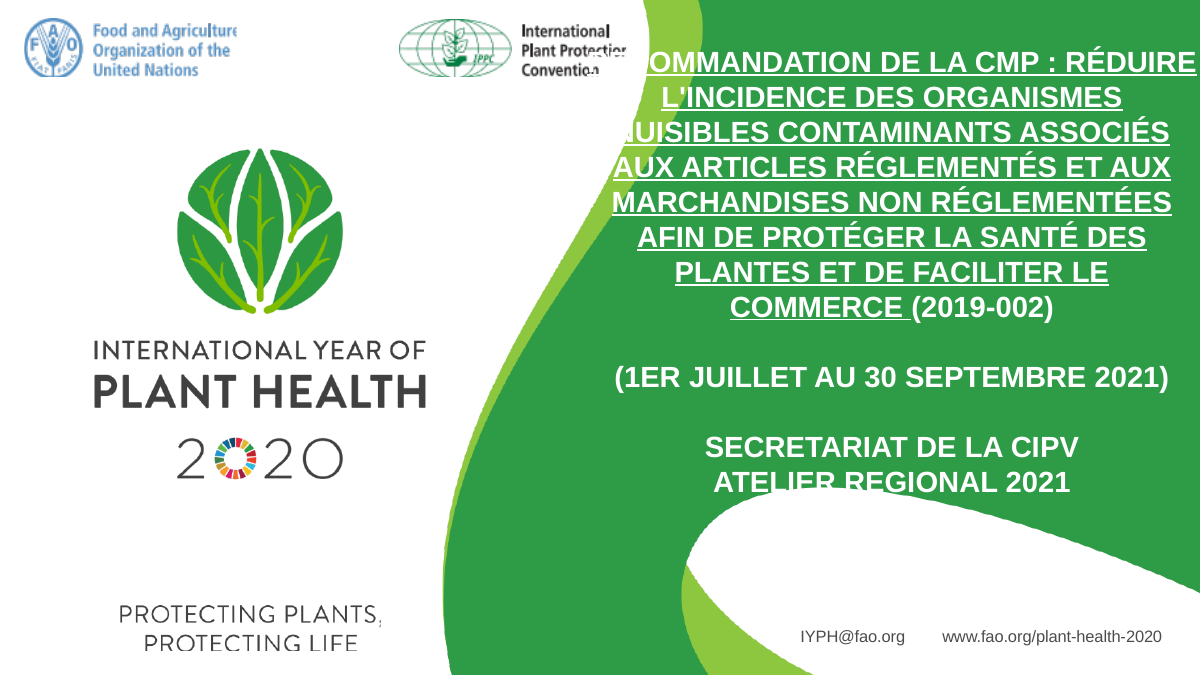

# Recommandation de la CMP : Réduire l'incidence des organismes nuisibles contaminants associés aux articles réglementés et aux marchandises non réglementées afin de protéger la santé des plantes et de faciliter le commerce (2019-002) (1er JuILLET au 30 SeptembrE 2021) Secretariat DE LA CIPV ATELIER Regional 2021